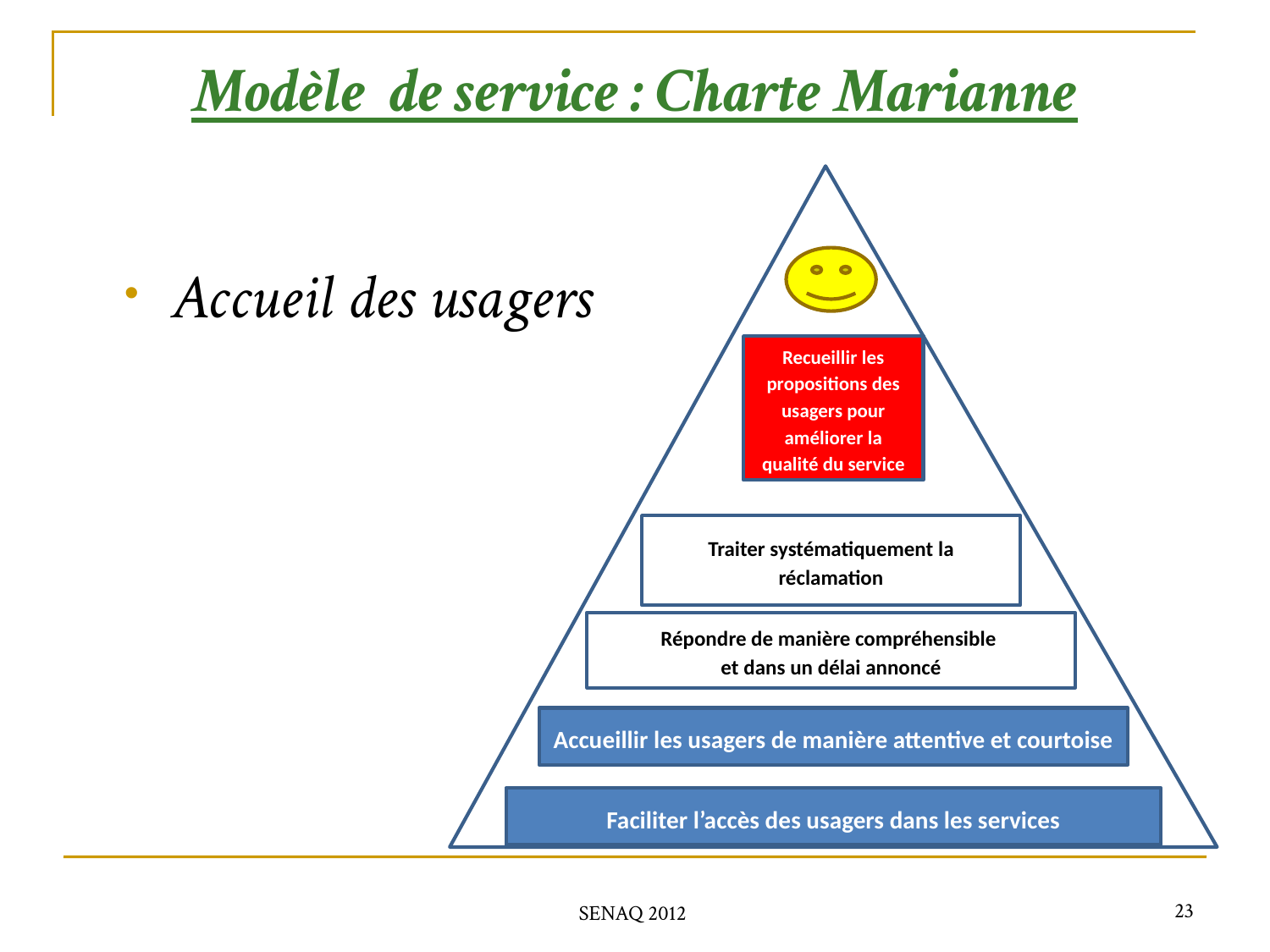

Modèle  de service : Charte Marianne

Accueil des usagers

Recueillir les propositions des usagers pour améliorer la qualité du service
Traiter systématiquement la réclamation
Répondre de manière compréhensible
et dans un délai annoncé
Accueillir les usagers de manière attentive et courtoise
Faciliter l’accès des usagers dans les services
23
SENAQ 2012